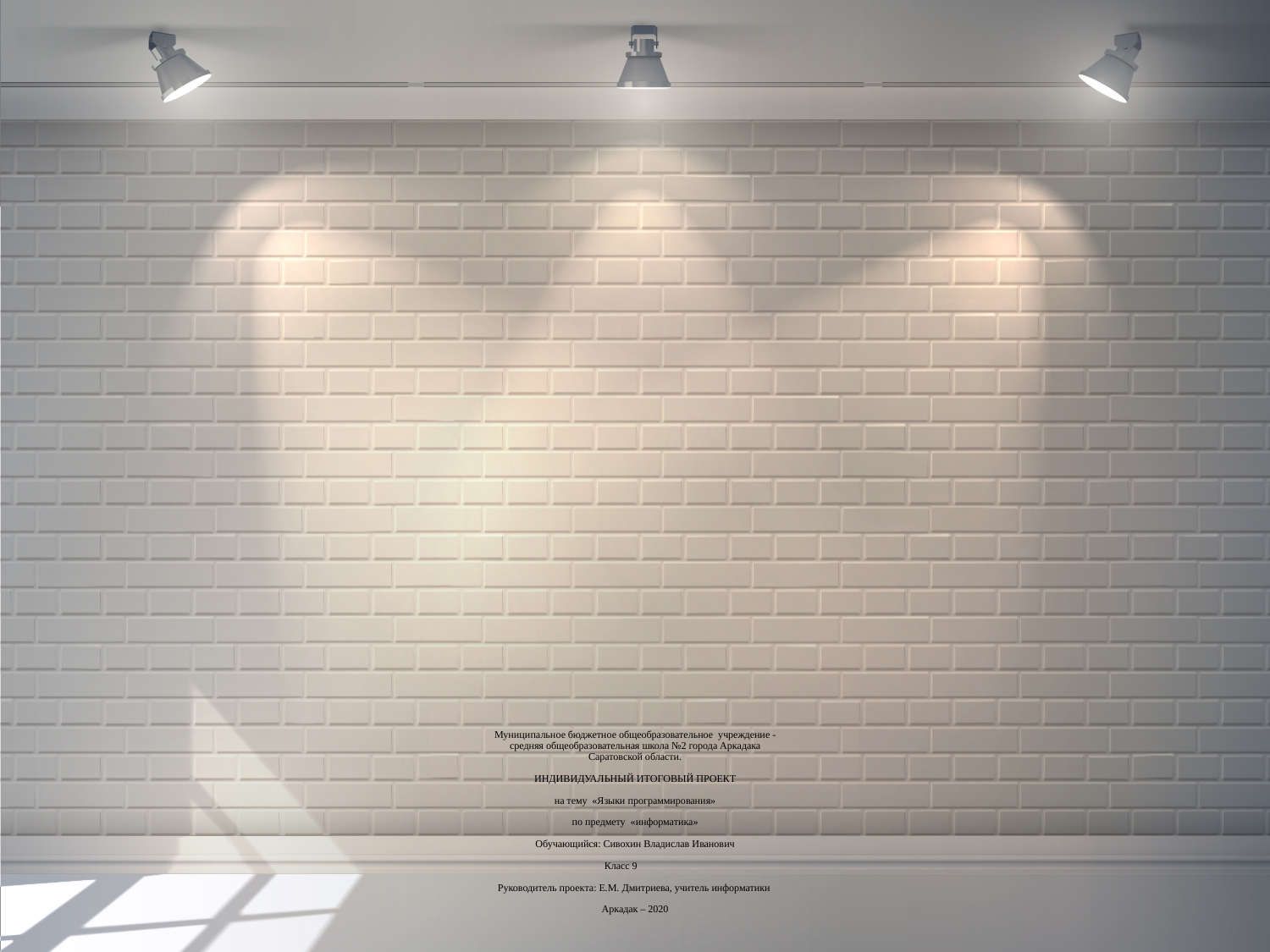

# Муниципальное бюджетное общеобразовательное  учреждение - средняя общеобразовательная школа №2 города Аркадака Саратовской области.    ИНДИВИДУАЛЬНЫЙ ИТОГОВЫЙ ПРОЕКТ   на тему  «Языки программирования»   по предмету  «информатика»   Обучающийся: Сивохин Владислав Иванович   Класс 9   Руководитель проекта: Е.М. Дмитриева, учитель информатики Аркадак – 2020